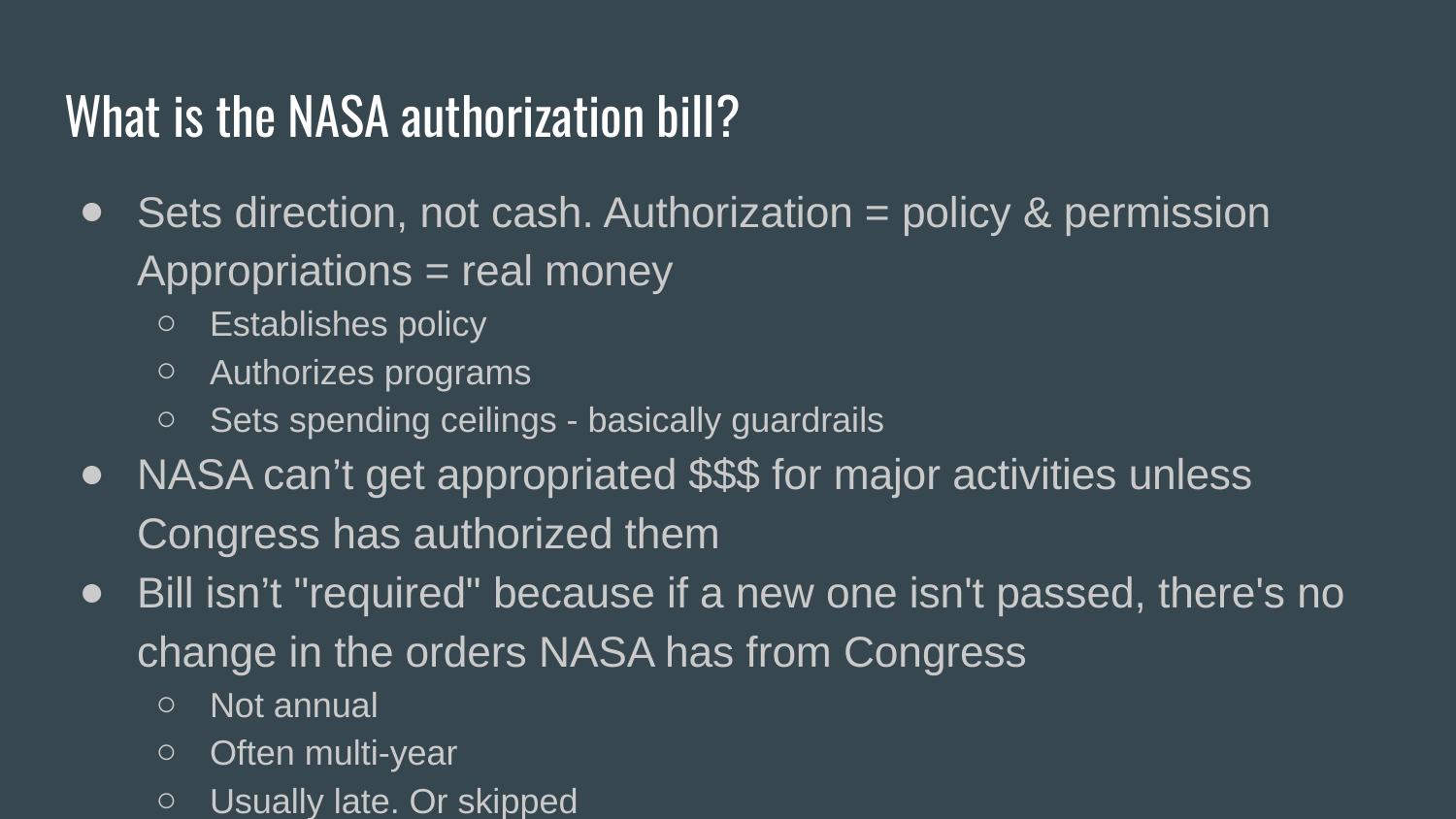

# What is the NASA authorization bill?
Sets direction, not cash. Authorization = policy & permission Appropriations = real money
Establishes policy
Authorizes programs
Sets spending ceilings - basically guardrails
NASA can’t get appropriated $$$ for major activities unless Congress has authorized them
Bill isn’t "required" because if a new one isn't passed, there's no change in the orders NASA has from Congress
Not annual
Often multi-year
Usually late. Or skipped